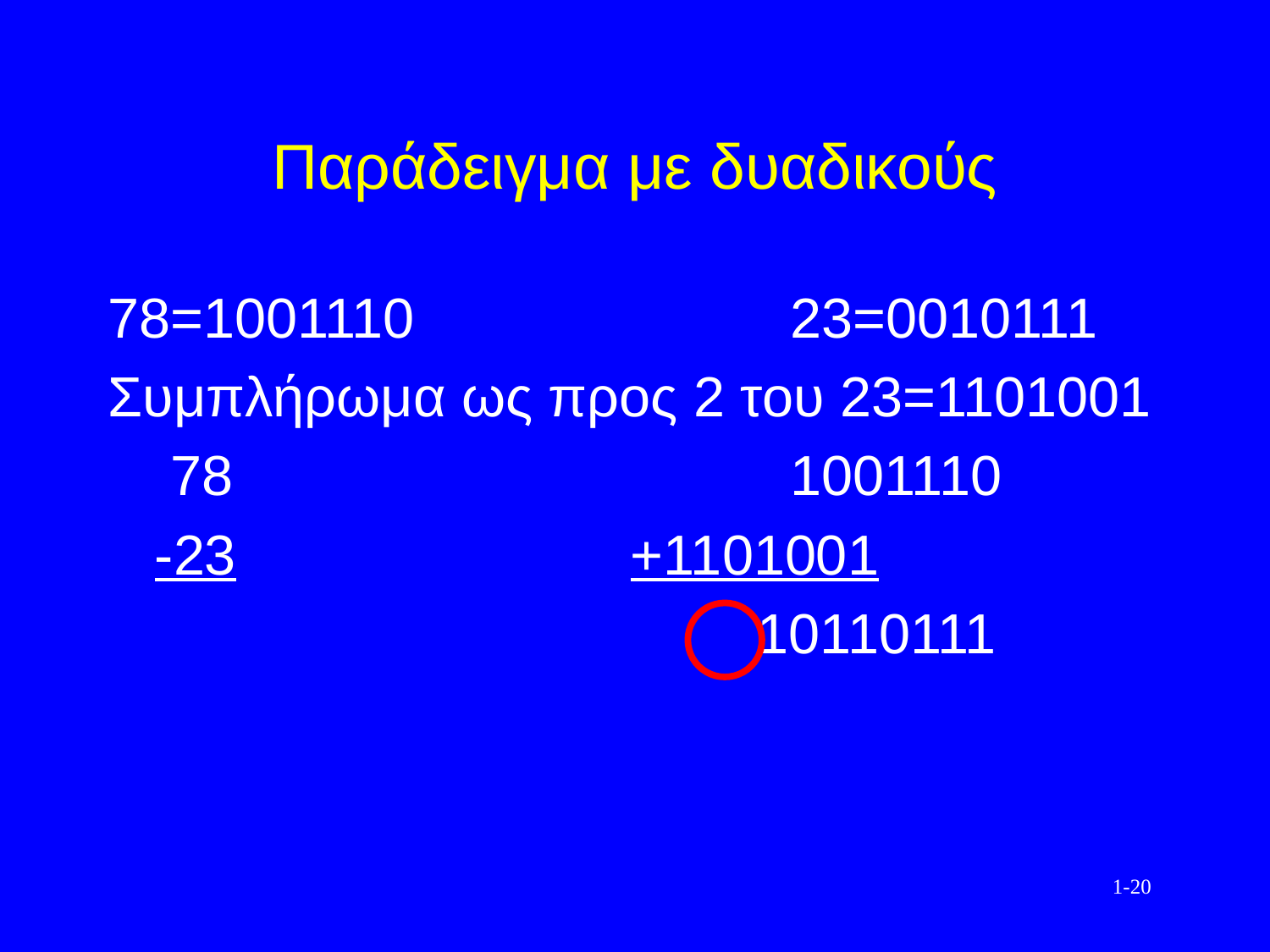

# Παράδειγμα με δυαδικούς
78=1001110			23=0010111
Συμπλήρωμα ως προς 2 του 23=1101001
    78					1001110
   -23			      +1101001
        				      10110111